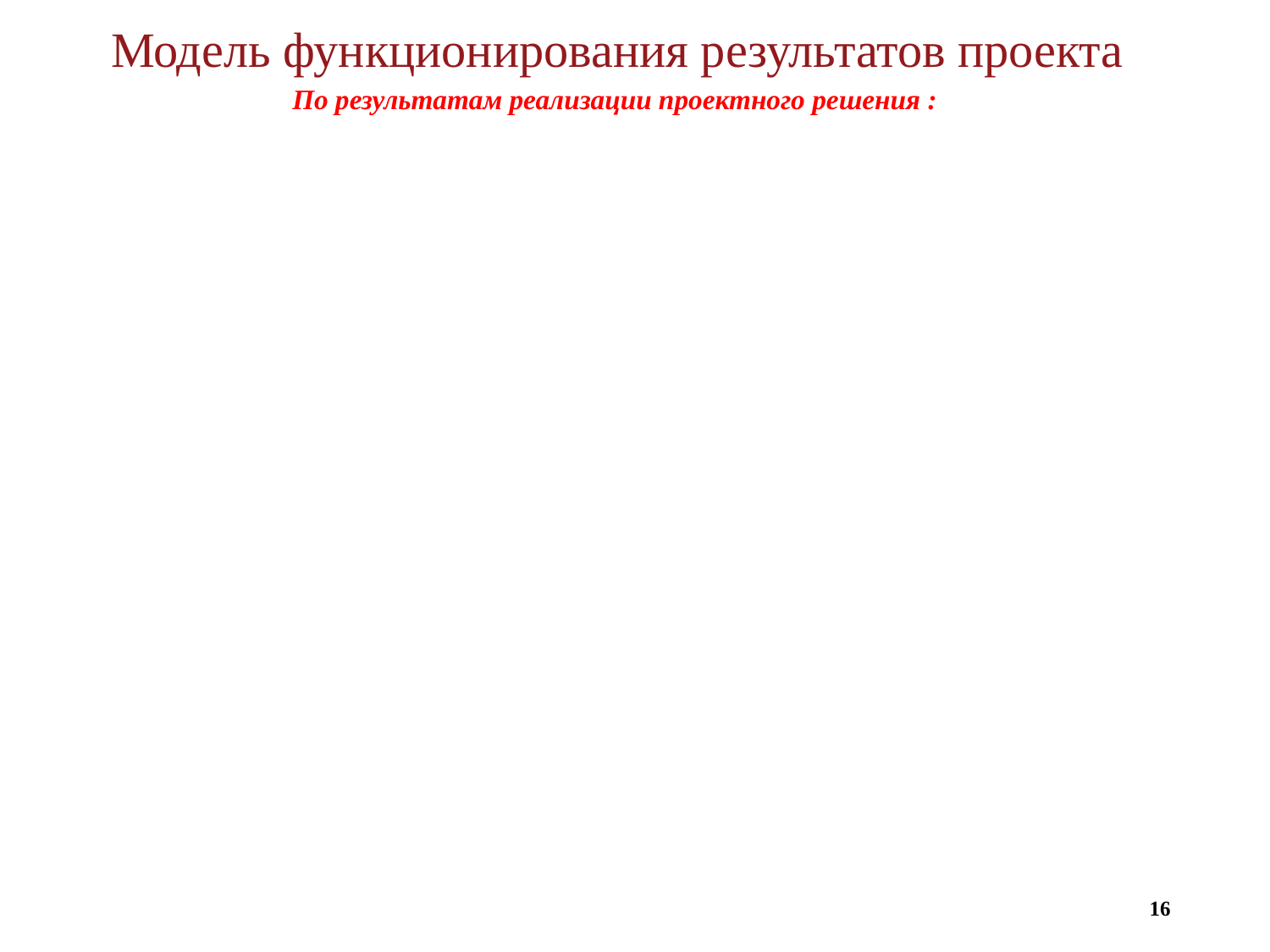

Модель функционирования результатов проекта

По результатам реализации проектного решения :

16